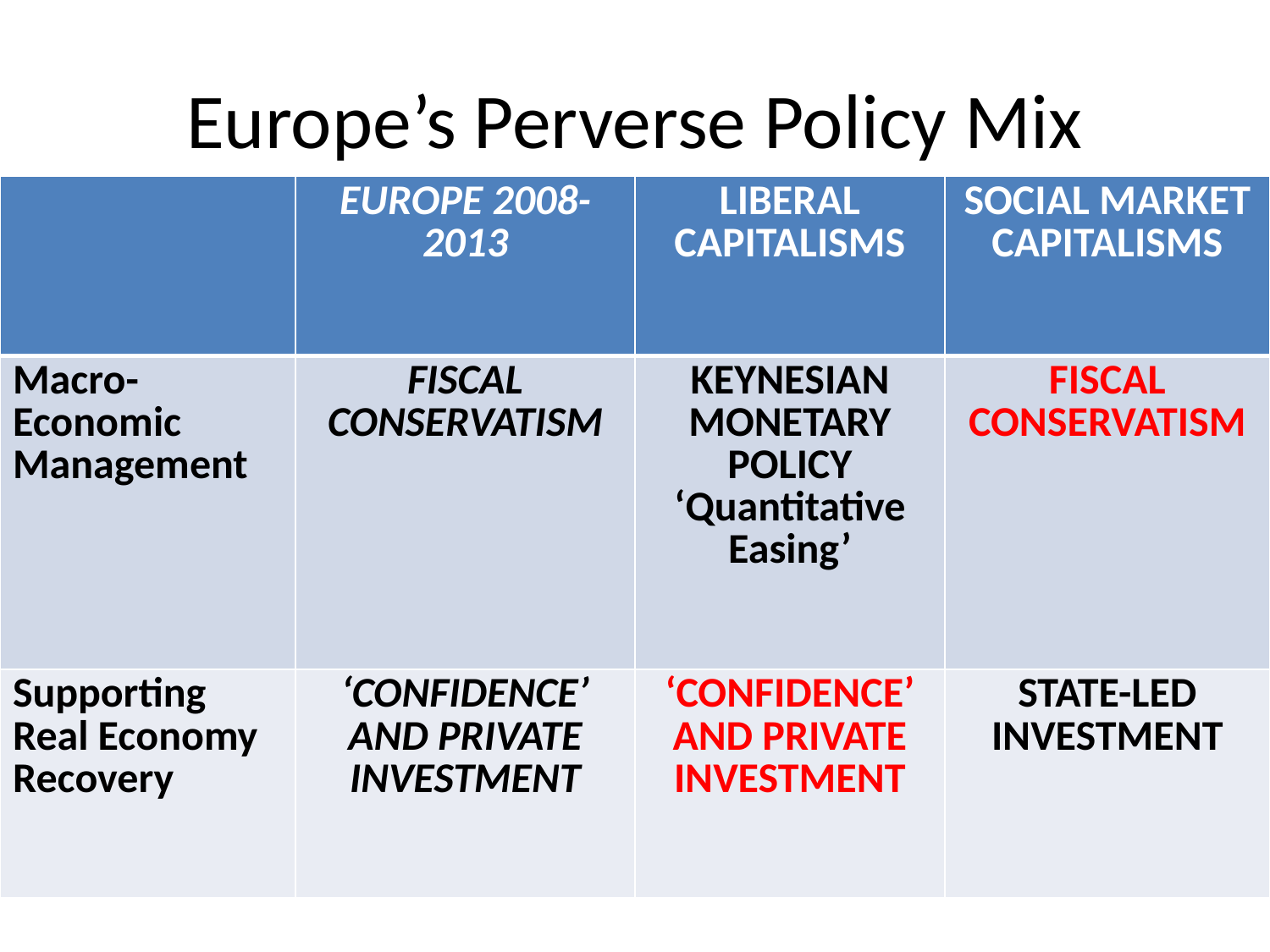

# Europe’s Perverse Policy Mix
|  |  | LIBERAL CAPITALISMS | SOCIAL MARKET CAPITALISMS |
| --- | --- | --- | --- |
| Macro-Economic Management |  | KEYNESIAN DEMAND MANAGEMENT | FISCAL CONSOLIDATION |
| Supporting Real Economy Recovery |  | ‘CONFIDENCE’ AND PRIVATE INVESTMENT | STATE-LED INVESTMENT |
|  | EUROPE 2008-2013 | LIBERAL CAPITALISMS | SOCIAL MARKET CAPITALISMS |
| --- | --- | --- | --- |
| Macro-Economic Management | FISCAL CONSERVATISM | KEYNESIAN MONETARY POLICY ‘Quantitative Easing’ | FISCAL CONSERVATISM |
| Supporting Real Economy Recovery | ‘CONFIDENCE’ AND PRIVATE INVESTMENT | ‘CONFIDENCE’ AND PRIVATE INVESTMENT | STATE-LED INVESTMENT |